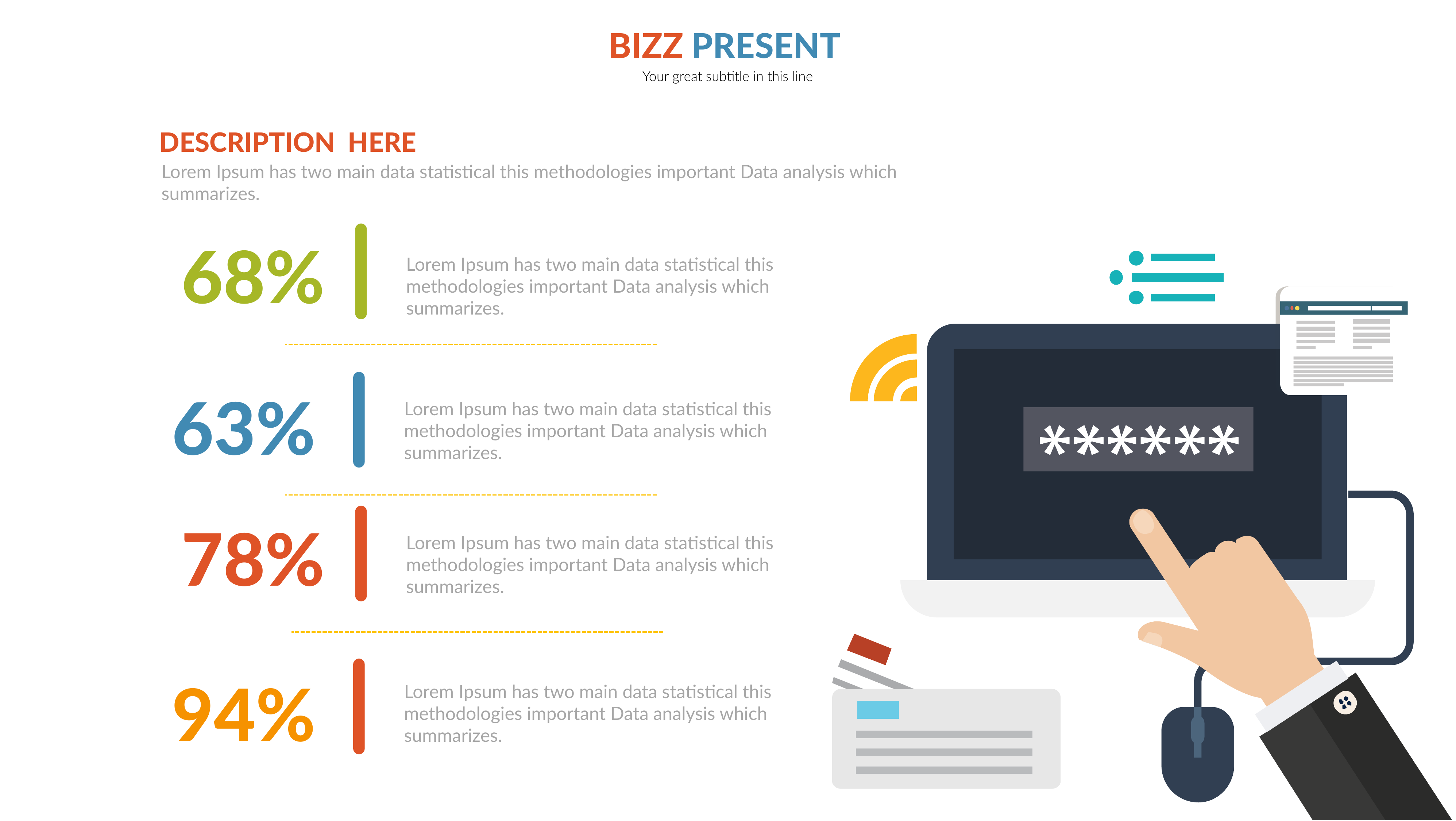

BIZZ PRESENT
Your great subtitle in this line
DESCRIPTION  HERE
Lorem Ipsum has two main data statistical this methodologies important Data analysis which summarizes.

68%
Lorem Ipsum has two main data statistical this methodologies important Data analysis which summarizes.

63%
Lorem Ipsum has two main data statistical this methodologies important Data analysis which summarizes.

78%
Lorem Ipsum has two main data statistical this methodologies important Data analysis which summarizes.

94%
Lorem Ipsum has two main data statistical this methodologies important Data analysis which summarizes.